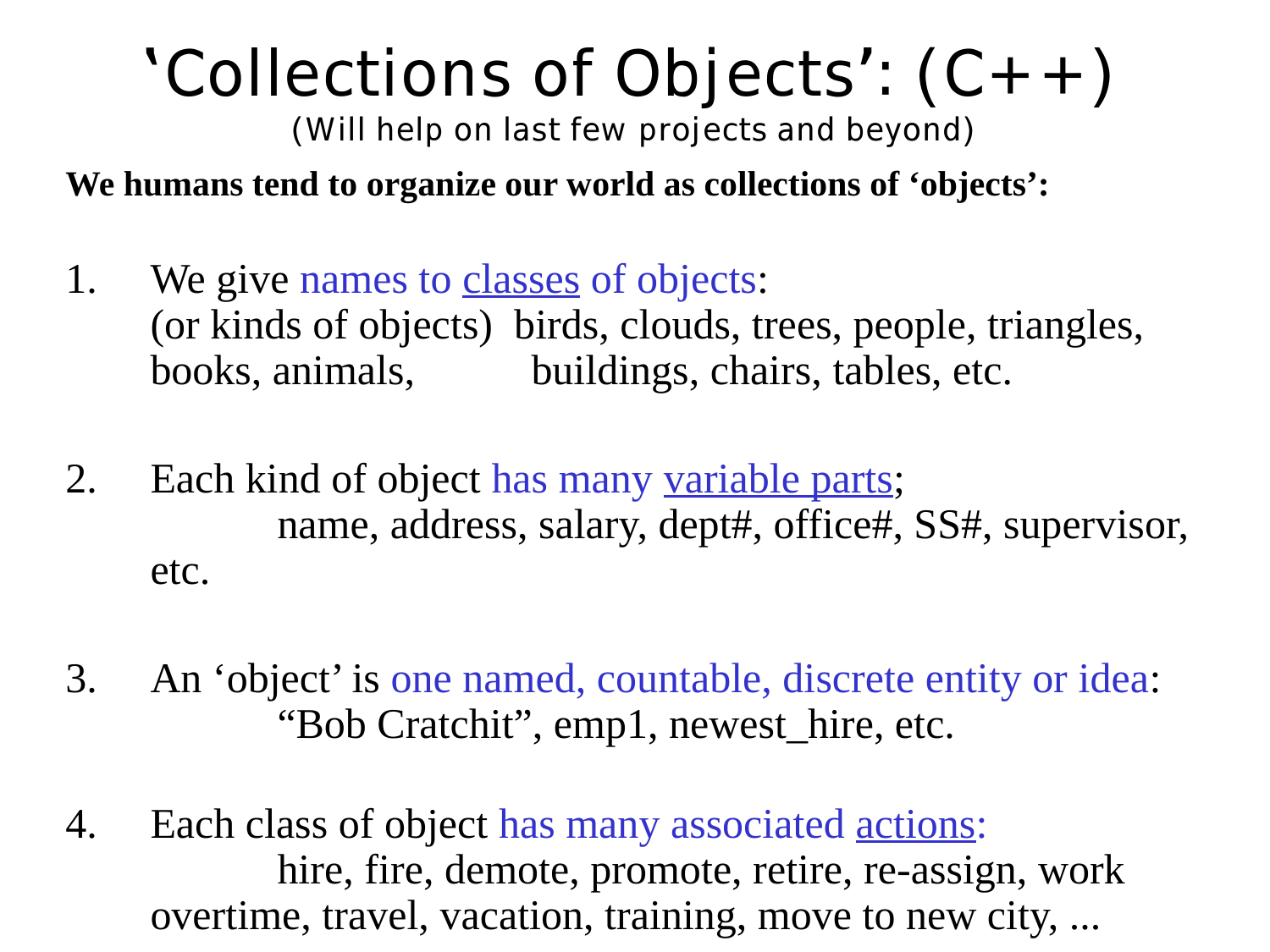

# ‘Collections of Objects’: (C++) (Will help on last few projects and beyond)
We humans tend to organize our world as collections of ‘objects’:

We give names to classes of objects:
(or kinds of objects)  birds, clouds, trees, people, triangles, books, animals, 	buildings, chairs, tables, etc.

Each kind of object has many variable parts;
	name, address, salary, dept#, office#, SS#, supervisor, etc.

An ‘object’ is one named, countable, discrete entity or idea:  	“Bob Cratchit”, emp1, newest_hire, etc.
Each class of object has many associated actions:
	hire, fire, demote, promote, retire, re-assign, work 	overtime, travel, vacation, training, move to new city, ...